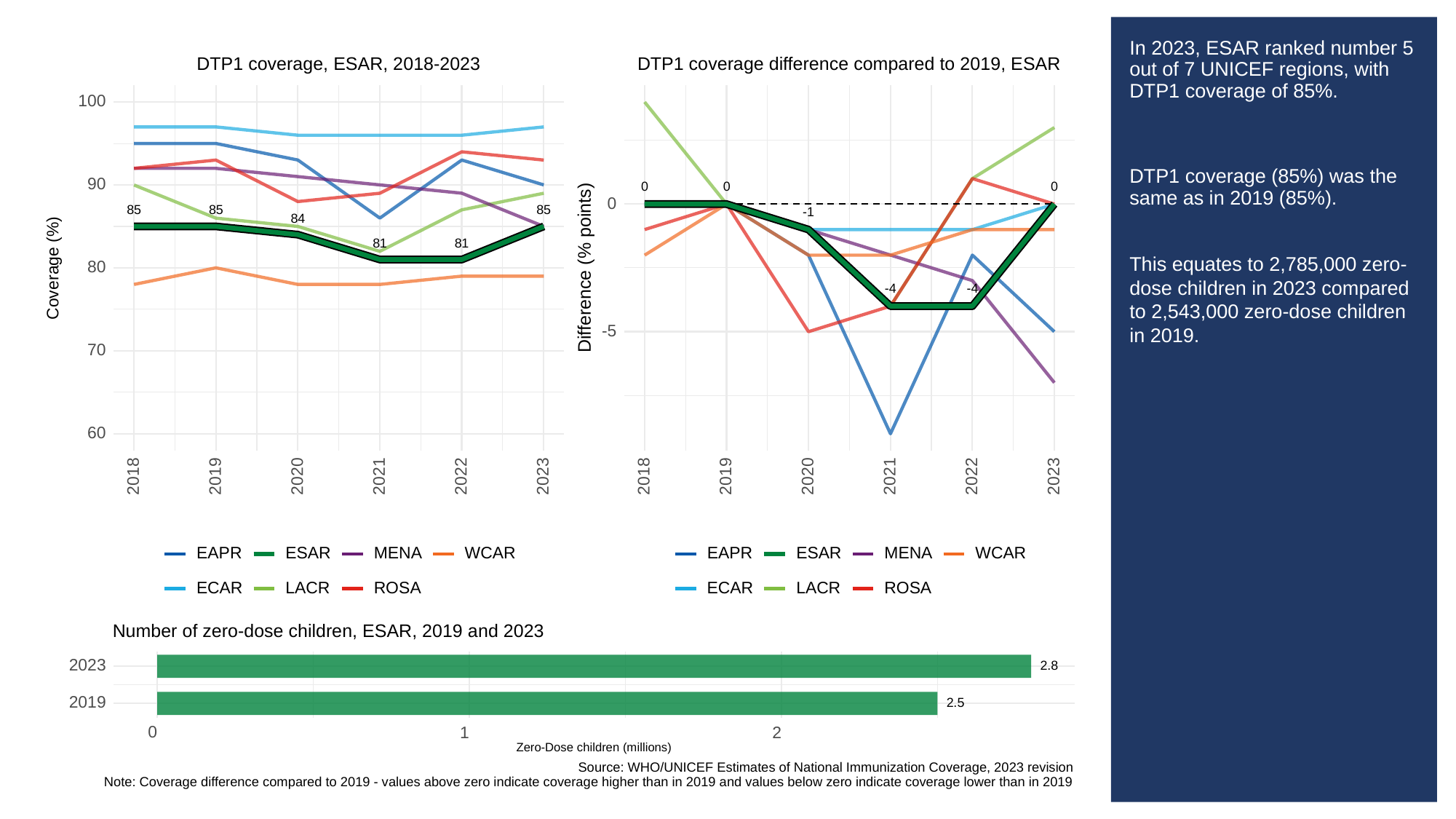

# In 2023, ESAR ranked number 5 out of 7 UNICEF regions, with DTP1 coverage of 85%.

DTP1 coverage (85%) was the same as in 2019 (85%).

This equates to 2,785,000 zero-dose children in 2023 compared to 2,543,000 zero-dose children in 2019.

DTP1 coverage, ESAR, 2018-2023
DTP1 coverage difference compared to 2019, ESAR

100

90
0
0
0

0

85
85
85
-1
84

81
81
Difference (% points)
Coverage (%)
80

-4
-4

-5

70

60

2023
2023
2018
2019
2020
2021
2022
2018
2019
2020
2021
2022
ESAR
WCAR
ESAR
WCAR
EAPR
MENA
EAPR
MENA

ROSA
ROSA
ECAR
LACR
ECAR
LACR

Number of zero-dose children, ESAR, 2019 and 2023

2023
2.8

2019
2.5

0
1
2
Zero-Dose children (millions)
Source: WHO/UNICEF Estimates of National Immunization Coverage, 2023 revision
Note: Coverage difference compared to 2019 - values above zero indicate coverage higher than in 2019 and values below zero indicate coverage lower than in 2019